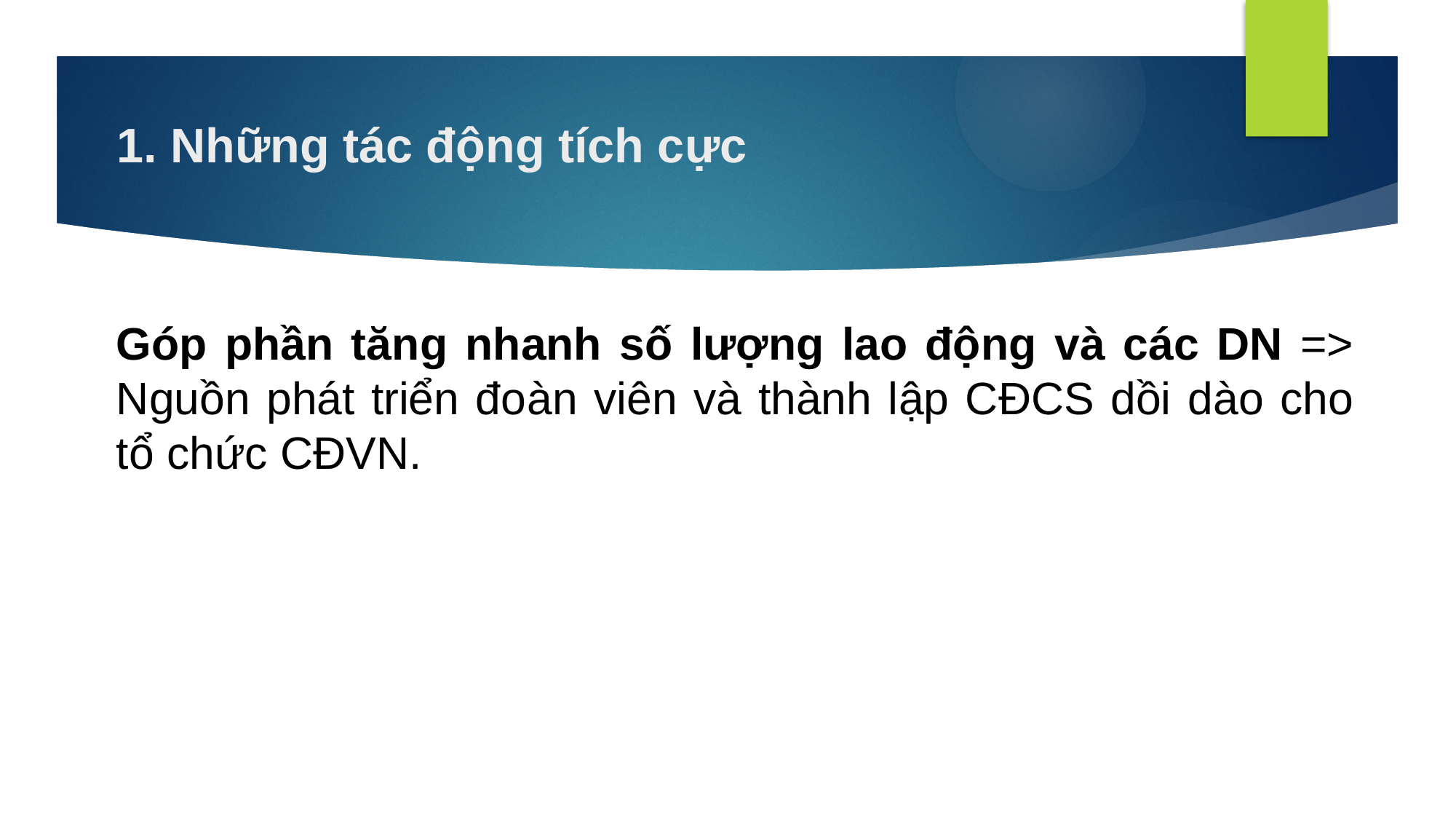

# 1. Những tác động tích cực
Góp phần tăng nhanh số lượng lao động và các DN => Nguồn phát triển đoàn viên và thành lập CĐCS dồi dào cho tổ chức CĐVN.